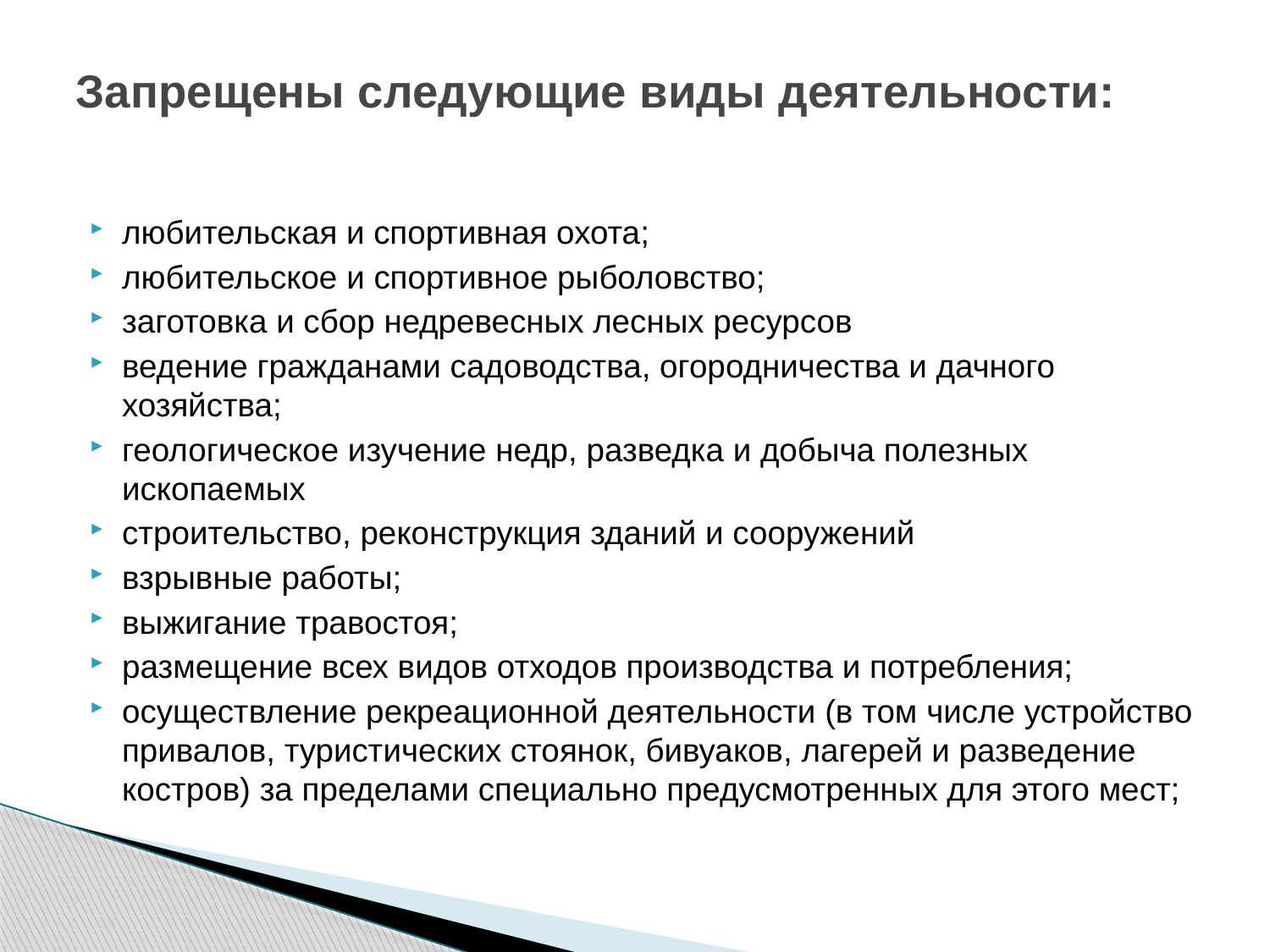

# Запрещены следующие виды деятельности:
любительская и спортивная охота;
любительское и спортивное рыболовство;
заготовка и сбор недревесных лесных ресурсов
ведение гражданами садоводства, огородничества и дачного хозяйства;
геологическое изучение недр, разведка и добыча полезных ископаемых
строительство, реконструкция зданий и сооружений
взрывные работы;
выжигание травостоя;
размещение всех видов отходов производства и потребления;
осуществление рекреационной деятельности (в том числе устройство привалов, туристических стоянок, бивуаков, лагерей и разведение костров) за пределами специально предусмотренных для этого мест;